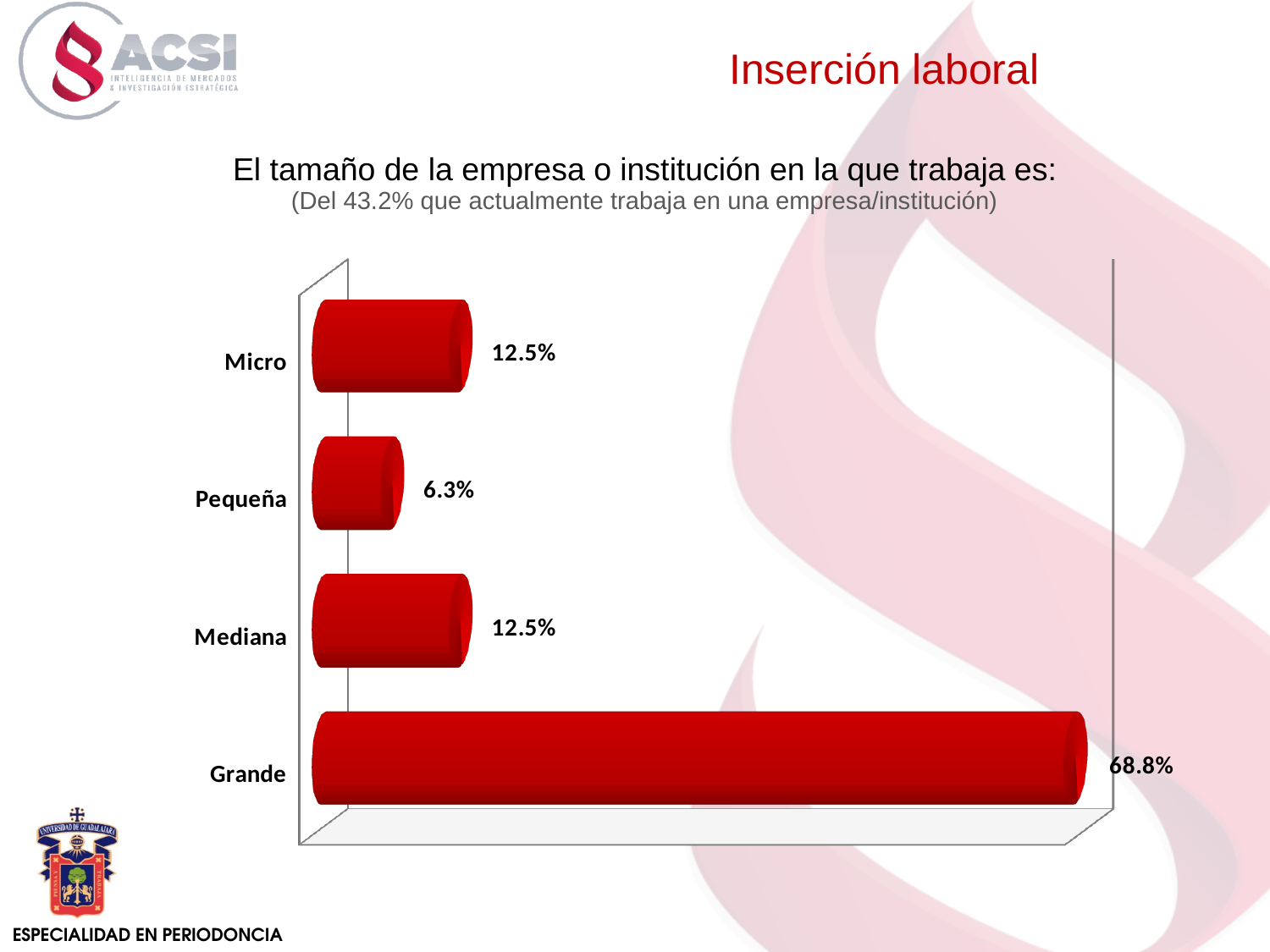

Inserción laboral

[unsupported chart]

El tamaño de la empresa o institución en la que trabaja es:
(Del 43.2% que actualmente trabaja en una empresa/institución)